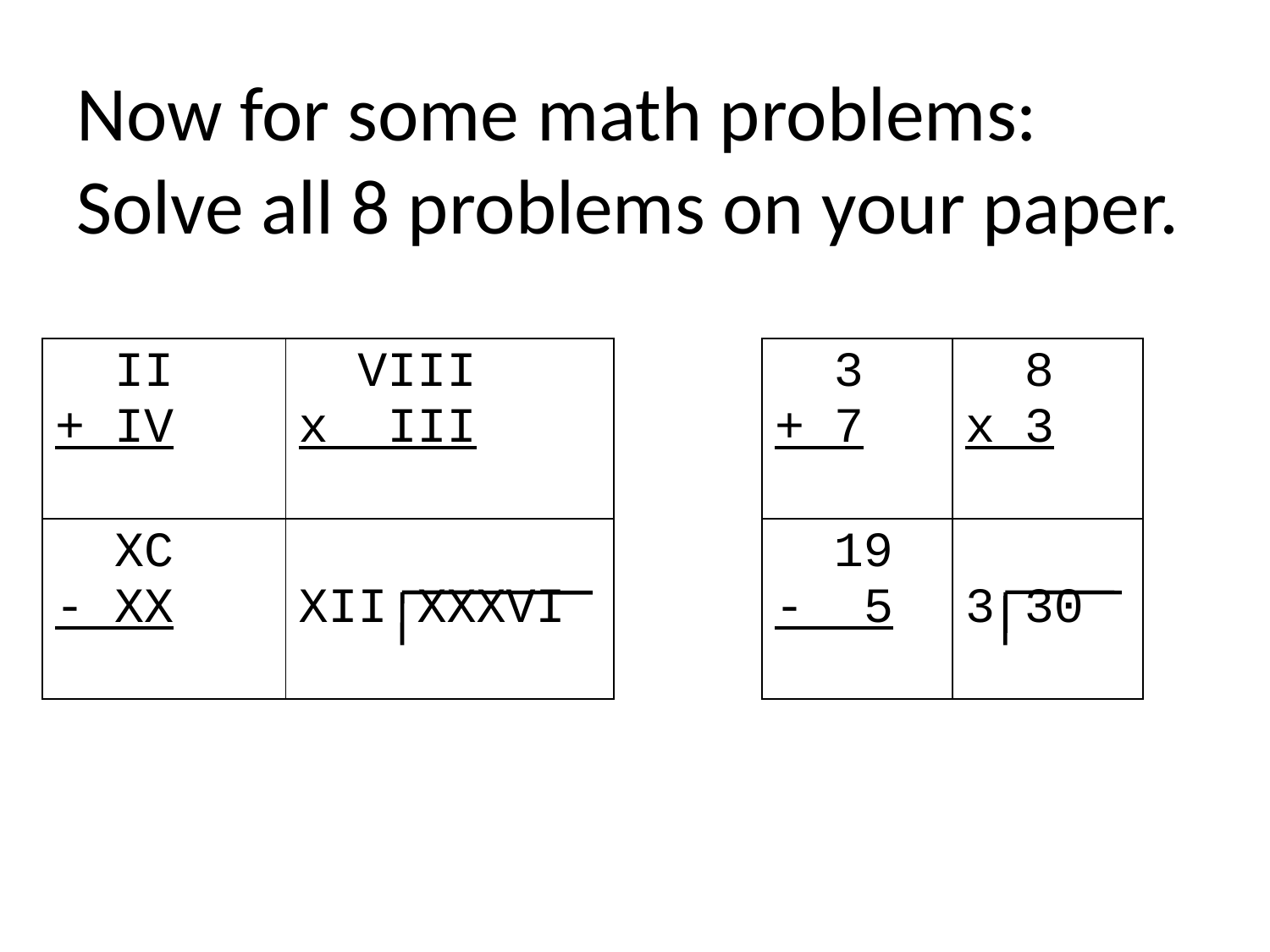

# Now for some math problems: Solve all 8 problems on your paper.
| II + IV | VIII x III |
| --- | --- |
| XC - XX | XII XXXVI |
| 3 + 7 | 8 x 3 |
| --- | --- |
| 19 - 5 | 30 |